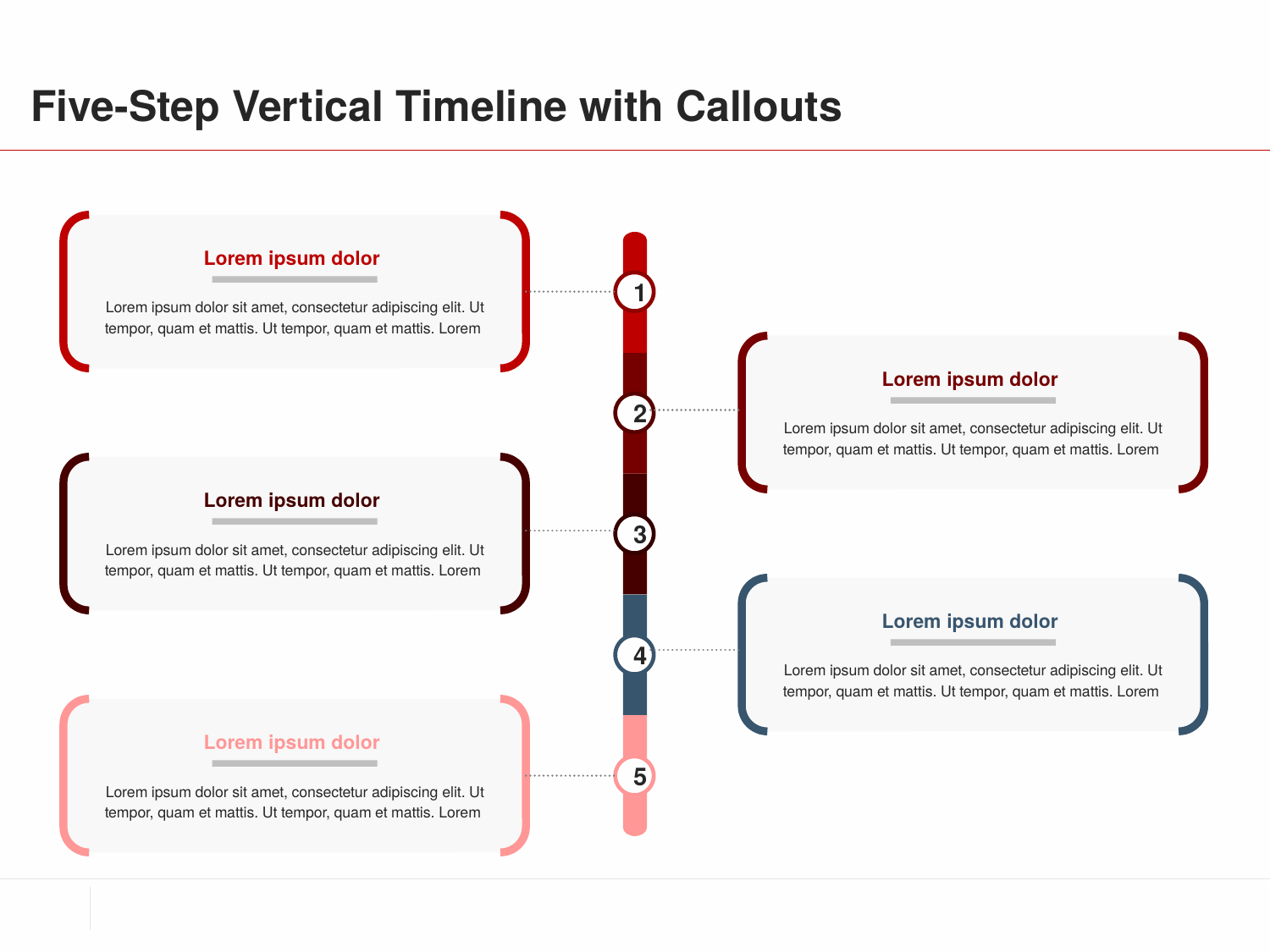

# Five-Step Vertical Timeline with Callouts

Lorem ipsum dolor

Lorem ipsum dolor sit amet, consectetur adipiscing elit. Ut tempor, quam et mattis. Ut tempor, quam et mattis. Lorem
1

Lorem ipsum dolor

Lorem ipsum dolor sit amet, consectetur adipiscing elit. Ut tempor, quam et mattis. Ut tempor, quam et mattis. Lorem
2

Lorem ipsum dolor

Lorem ipsum dolor sit amet, consectetur adipiscing elit. Ut tempor, quam et mattis. Ut tempor, quam et mattis. Lorem
3

Lorem ipsum dolor

Lorem ipsum dolor sit amet, consectetur adipiscing elit. Ut tempor, quam et mattis. Ut tempor, quam et mattis. Lorem
4

Lorem ipsum dolor

Lorem ipsum dolor sit amet, consectetur adipiscing elit. Ut tempor, quam et mattis. Ut tempor, quam et mattis. Lorem
5